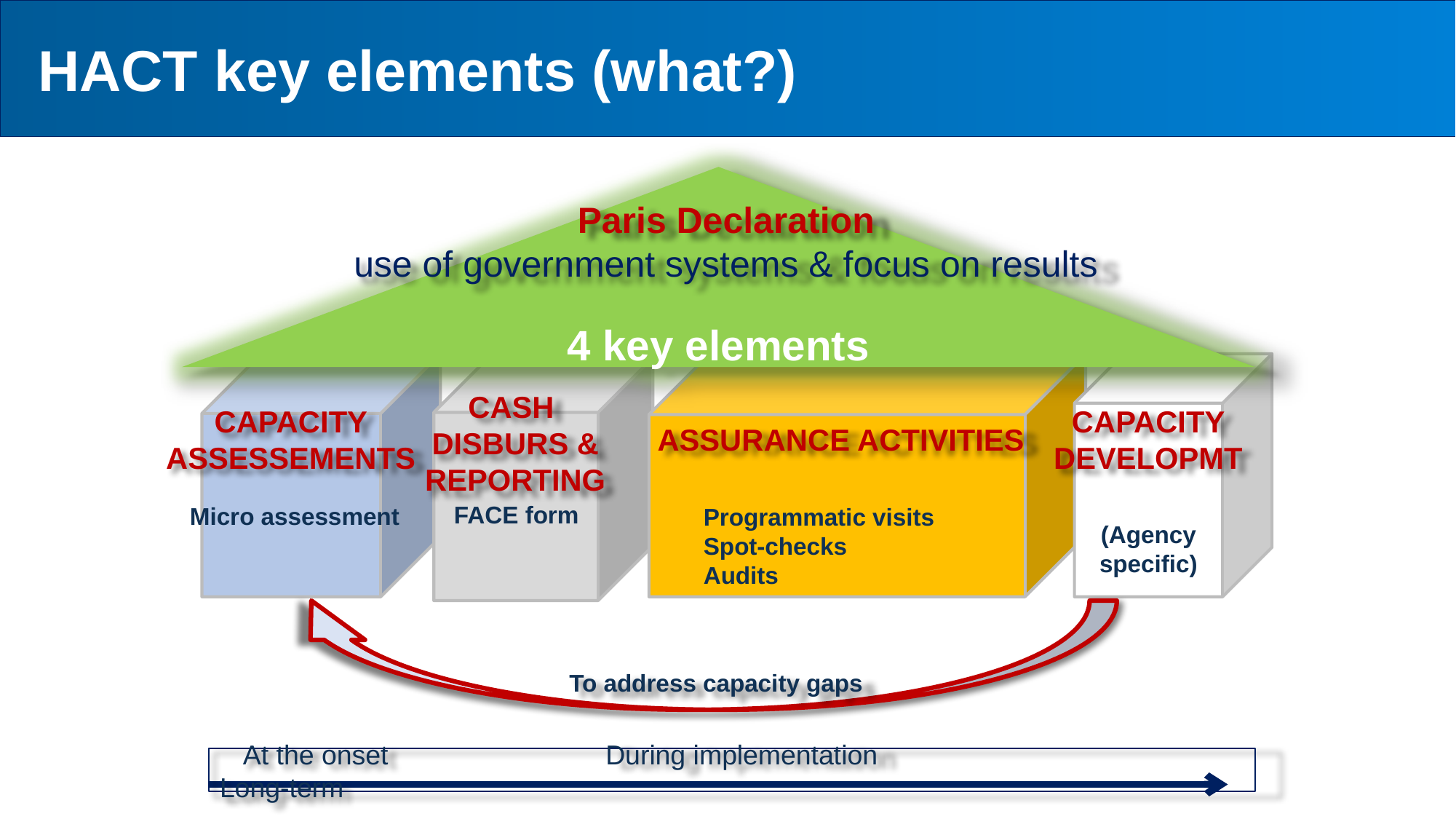

# HACT key elements (what?)
I. Background
4 key elements
Paris Declaration
use of government systems & focus on results

 Micro assessment
CAPACITY ASSESSEMENTS

Programmatic visits
Spot-checks
Audits
       ASSURANCE ACTIVITIES

(Agency
specific)
CAPACITY DEVELOPMT

   FACE form
CASH
DISBURS &
REPORTING

To address capacity gaps
   At the onset	                      During implementation	            	     	Long-term